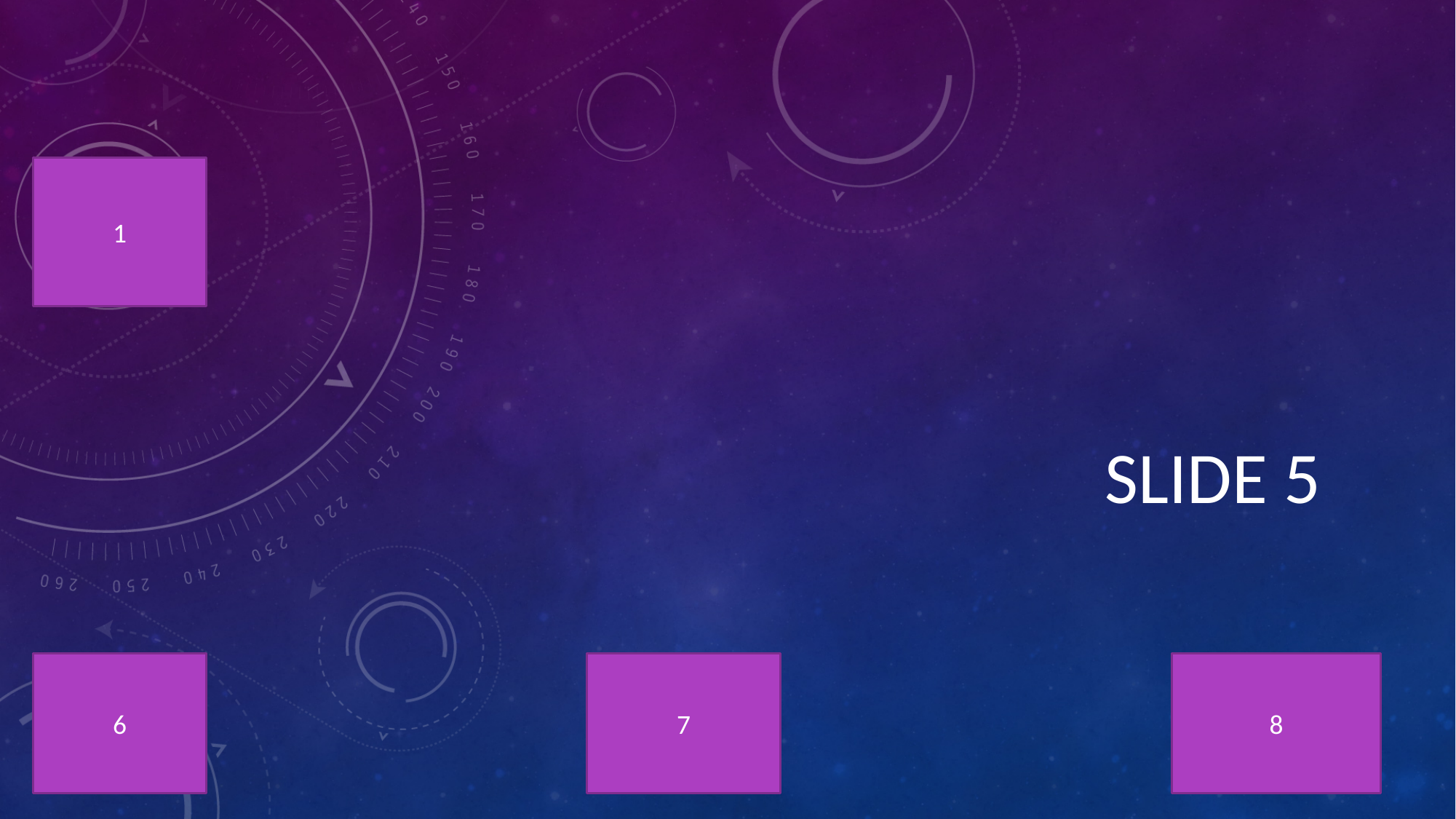

1
# Slide 5

6
7
8